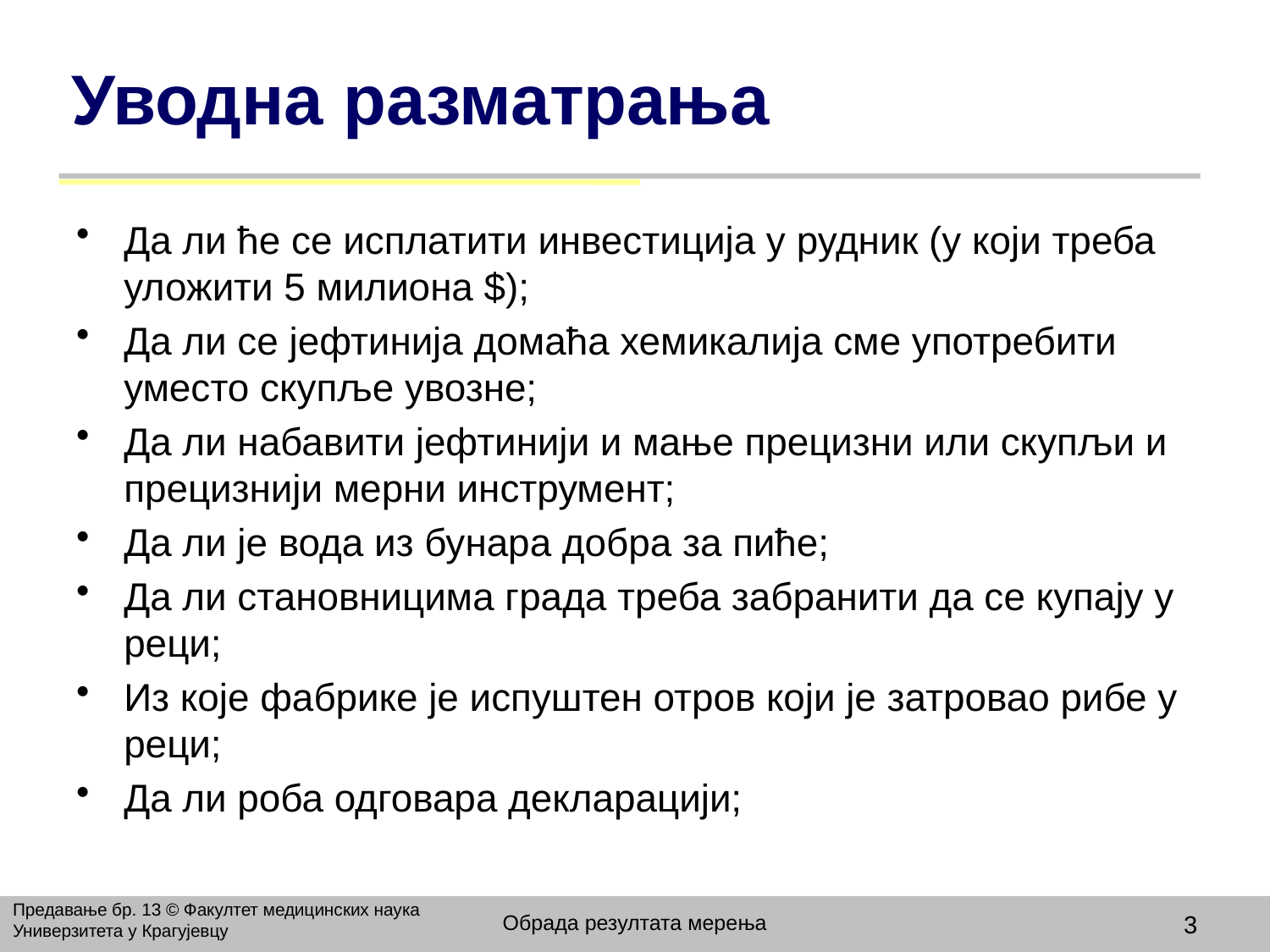

# Уводна разматрања
Да ли ће се исплатити инвестиција у рудник (у који треба уложити 5 милиона $);
Да ли се јефтинија домаћа хемикалија сме употребити уместо скупље увозне;
Да ли набавити јефтинији и мање прецизни или скупљи и прецизнији мерни инструмент;
Да ли је вода из бунара добра за пиће;
Да ли становницима града треба забранити да се купају у реци;
Из које фабрике је испуштен отров који је затровао рибе у реци;
Да ли роба одговара декларацији;
Предавање бр. 13 © Факултет медицинских наука Универзитета у Крагујевцу
Обрада резултата мерења
3